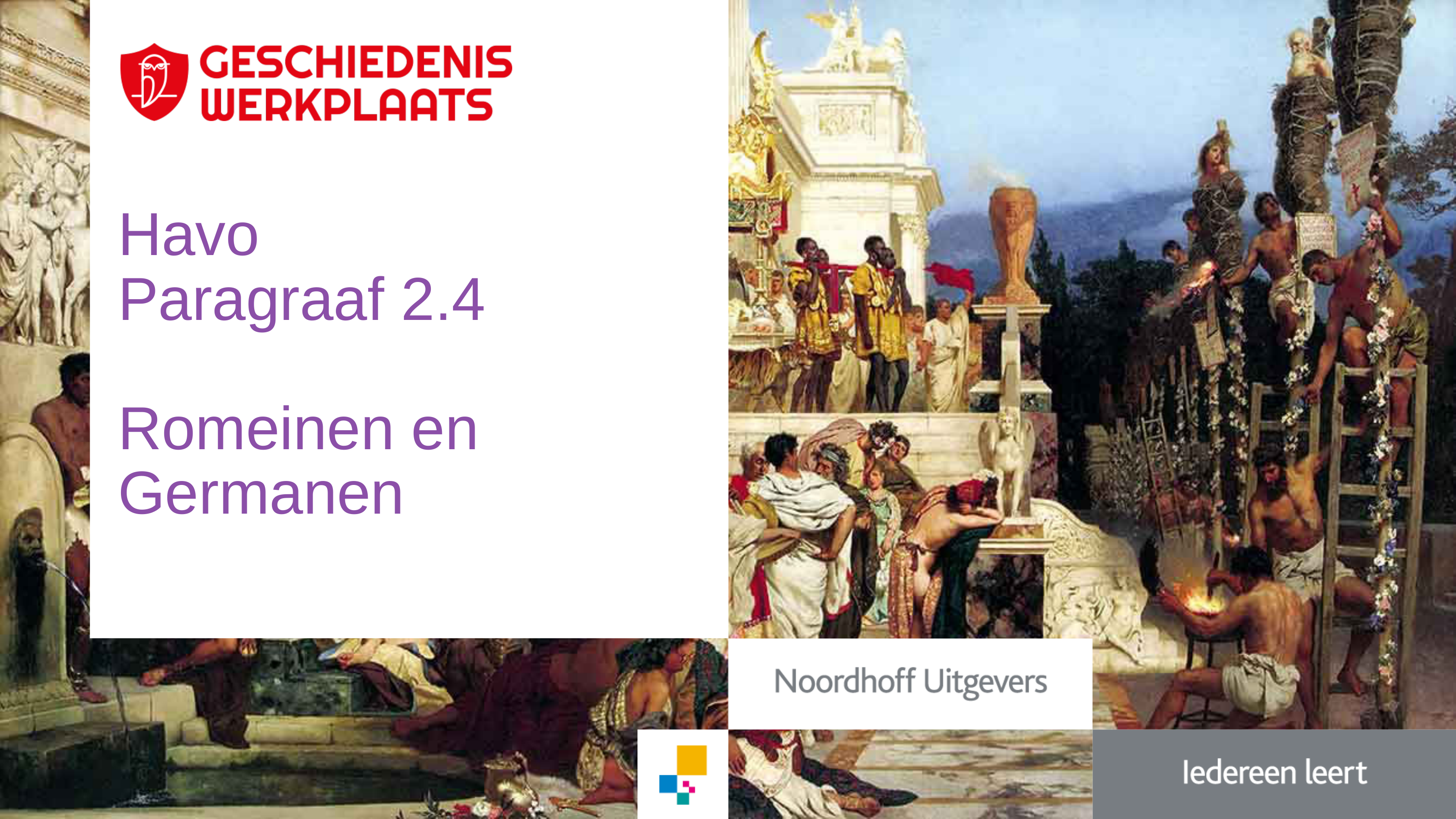

# Havo Paragraaf 2.4 Romeinen en Germanen